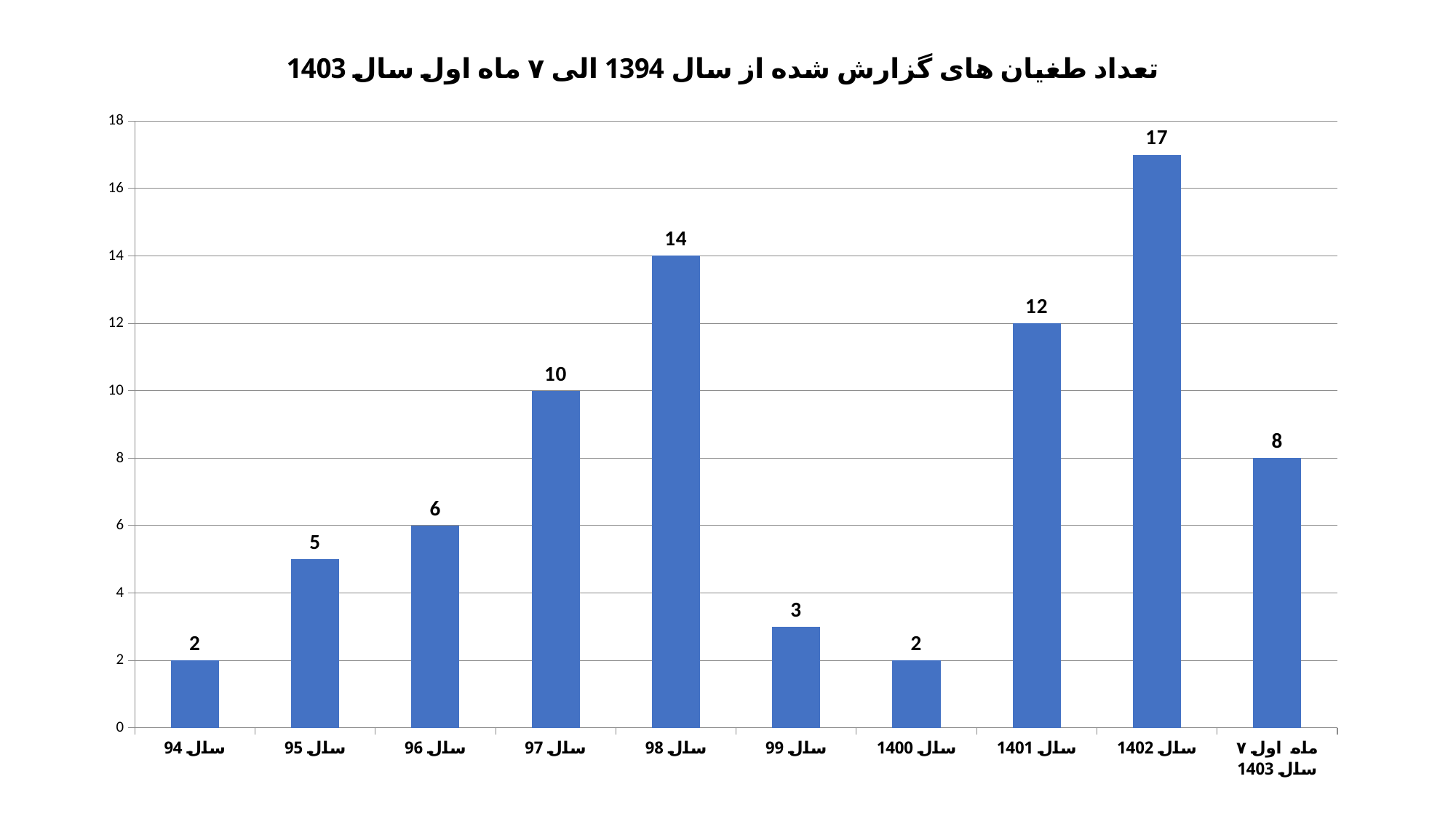

### Chart: تعداد طغیان های گزارش شده از سال 1394 الی ۷ ماه اول سال 1403

| Category | تعداد طغیان های گزارش شده از سال 1394 الی ۷ ماه  اول 1403 |
|---|---|
| سال 94 | 2.0 |
| سال 95 | 5.0 |
| سال 96 | 6.0 |
| سال 97 | 10.0 |
| سال 98 | 14.0 |
| سال 99 | 3.0 |
| سال 1400 | 2.0 |
| سال 1401 | 12.0 |
| سال 1402 | 17.0 |
| ۷ ماه  اول سال 1403 | 8.0 |